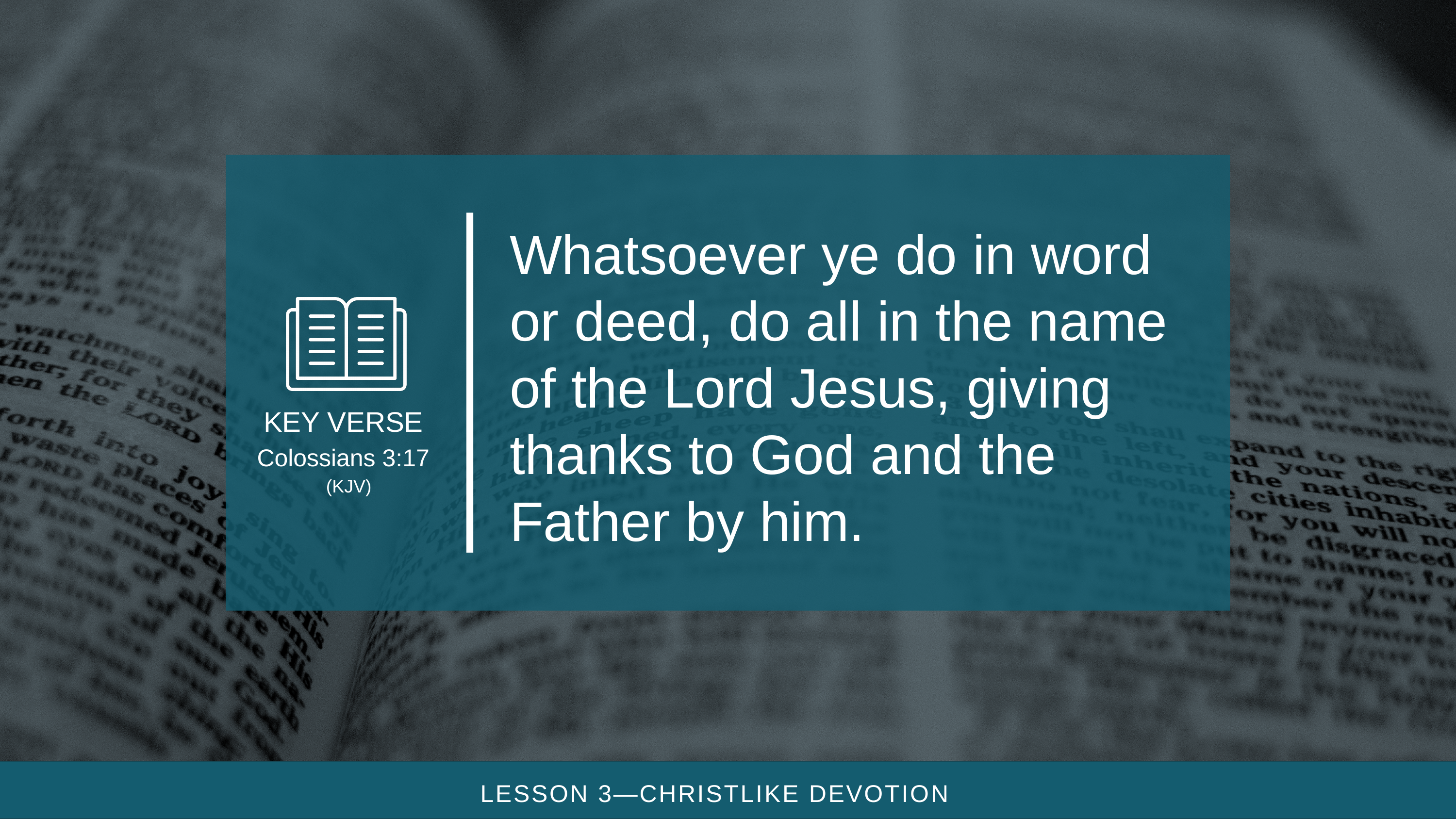

Whatsoever ye do in word or deed, do all in the name of the Lord Jesus, giving thanks to God and the Father by him.
(KJV)